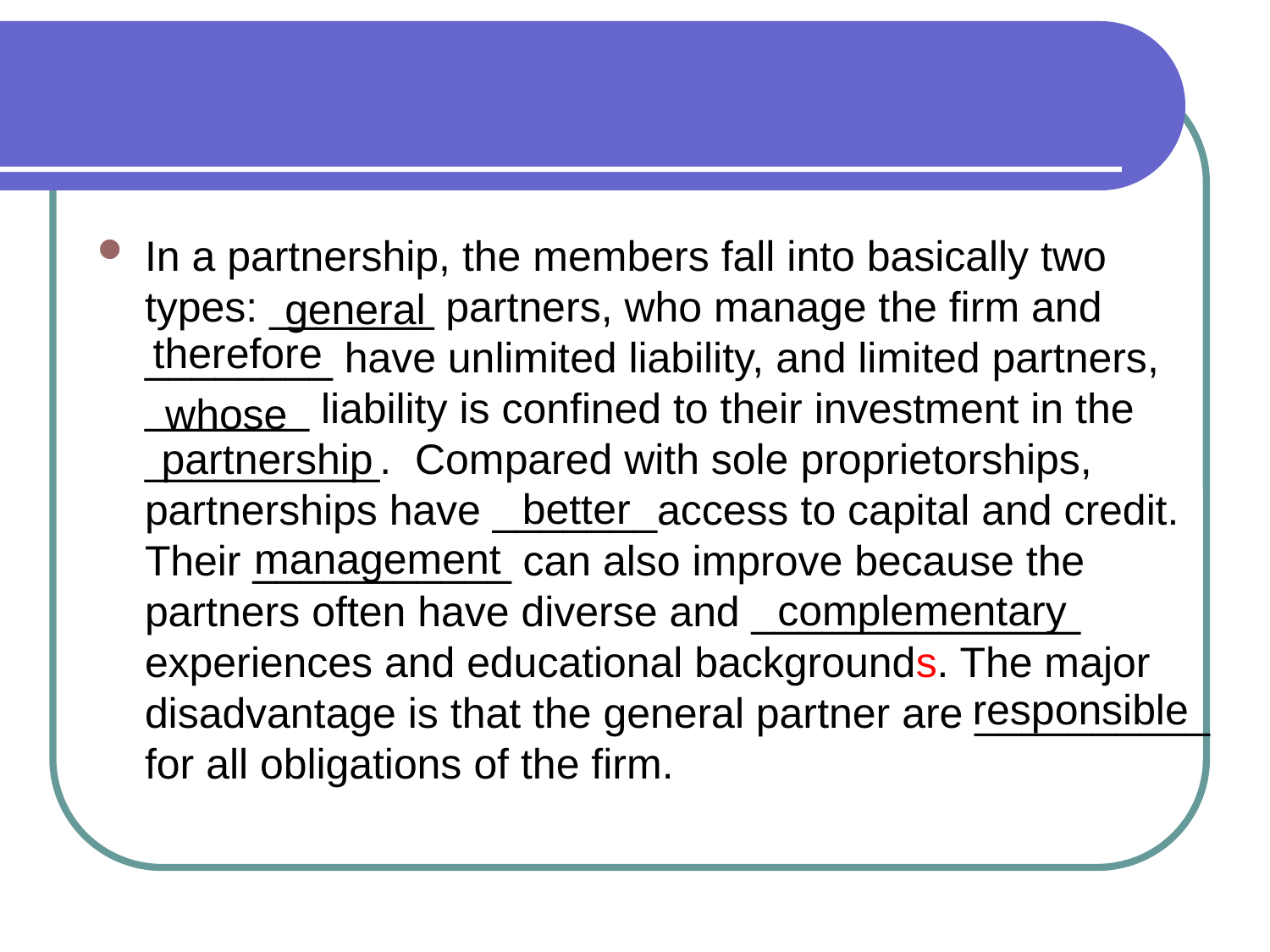

In a partnership, the members fall into basically two types: _______ partners, who manage the firm and ________ have unlimited liability, and limited partners,  _______ liability is confined to their investment in the __________.  Compared with sole proprietorships, partnerships have _______access to capital and credit. Their ___________ can also improve because the partners often have diverse and ______________ experiences and educational backgrounds. The major disadvantage is that the general partner are __________ for all obligations of the firm.

general
therefore
whose
partnership
better
management
complementary
responsible